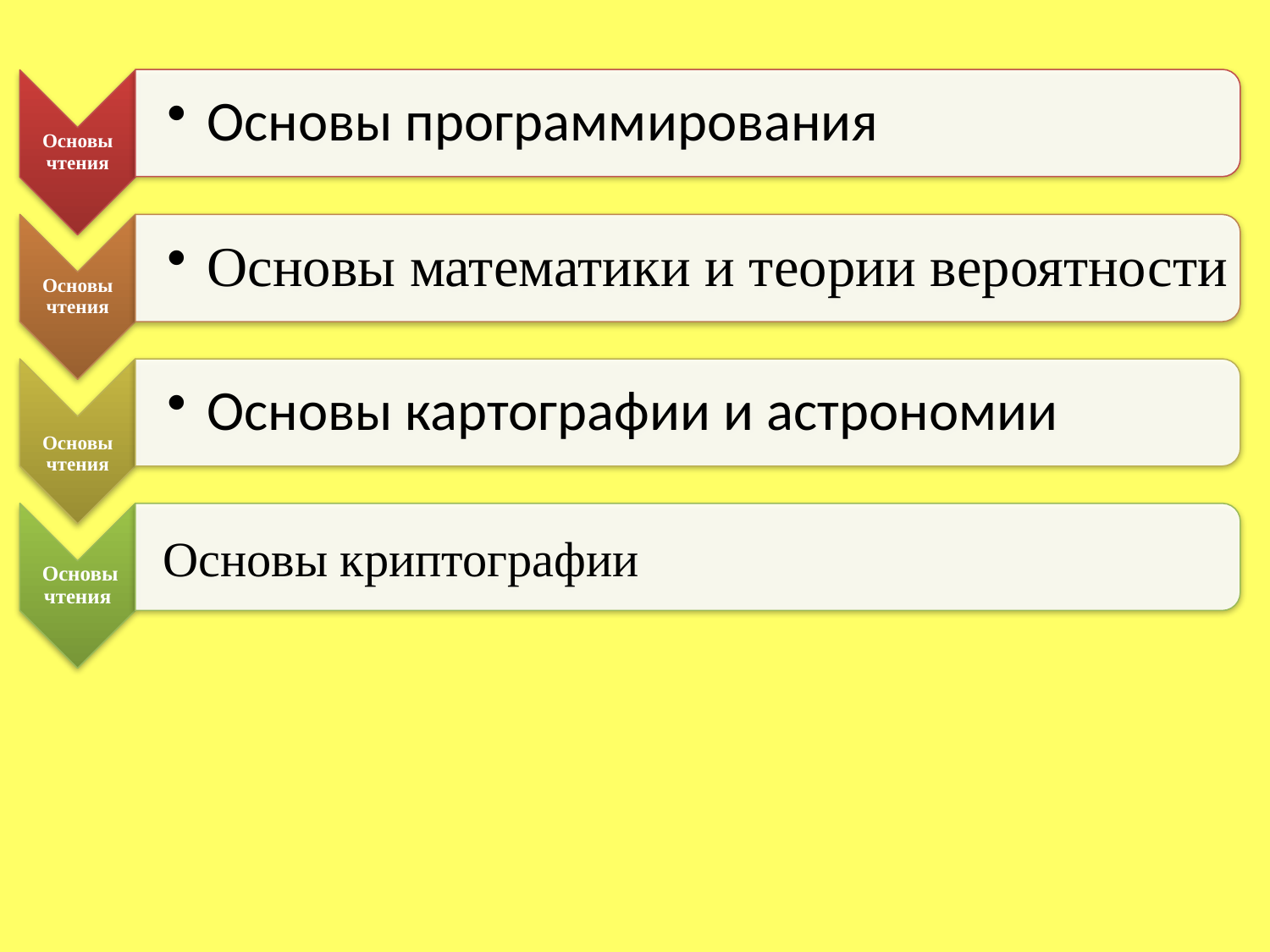

Основы чтения
Основы программирования
Основы чтения
Основы математики и теории вероятности

Основы чтения
Основы картографии и астрономии
 Основы чтения
Основы криптографии